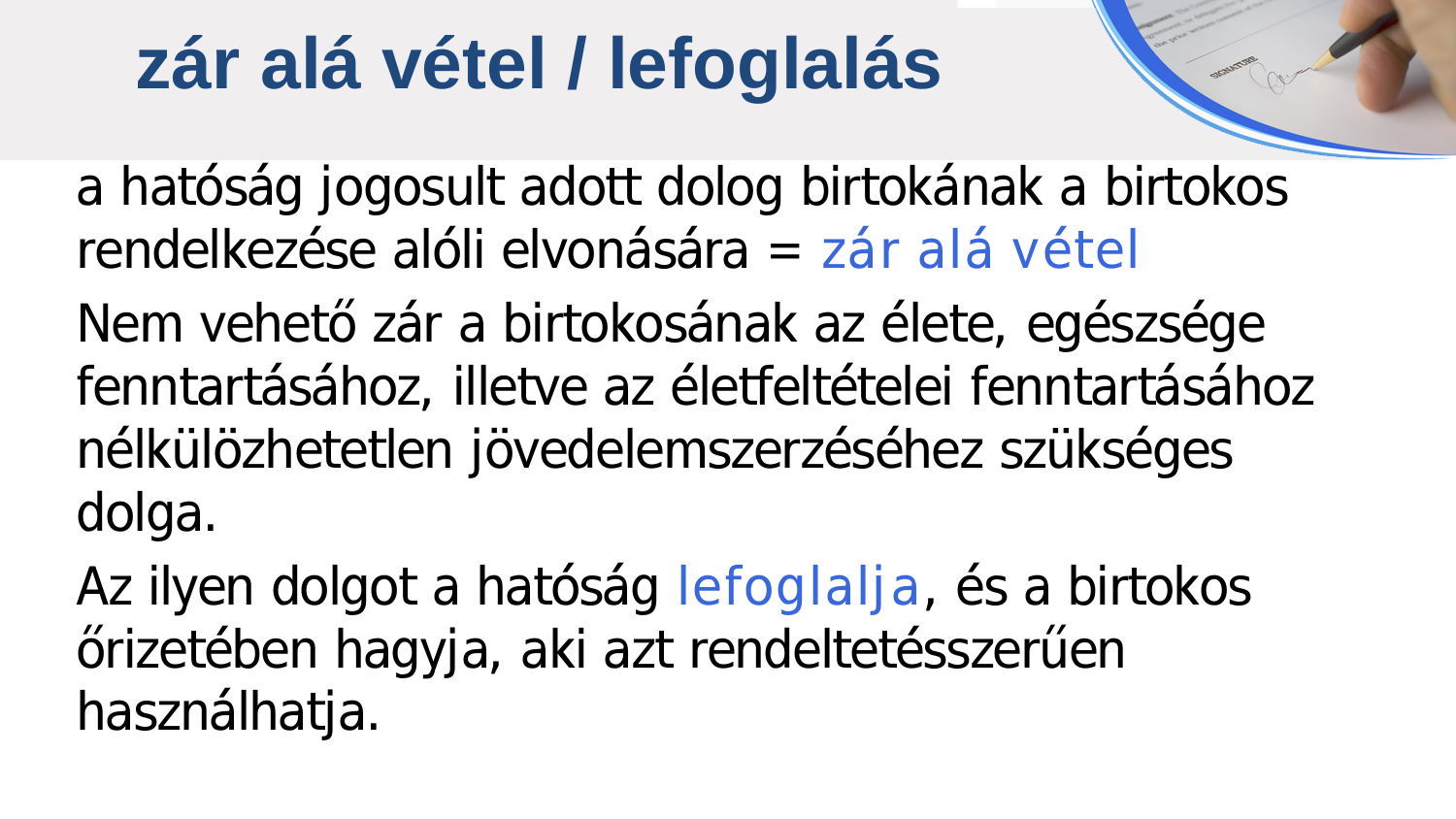

zár alá vétel / lefoglalás
a hatóság jogosult adott dolog birtokának a birtokos rendelkezése alóli elvonására = zár alá vétel
Nem vehető zár a birtokosának az élete, egészsége
fenntartásához, illetve az életfeltételei fenntartásához nélkülözhetetlen jövedelemszerzéséhez szükséges
dolga.
Az ilyen dolgot a hatóság lefoglalja, és a birtokos
őrizetében hagyja, aki azt rendeltetésszerűen
használhatja.